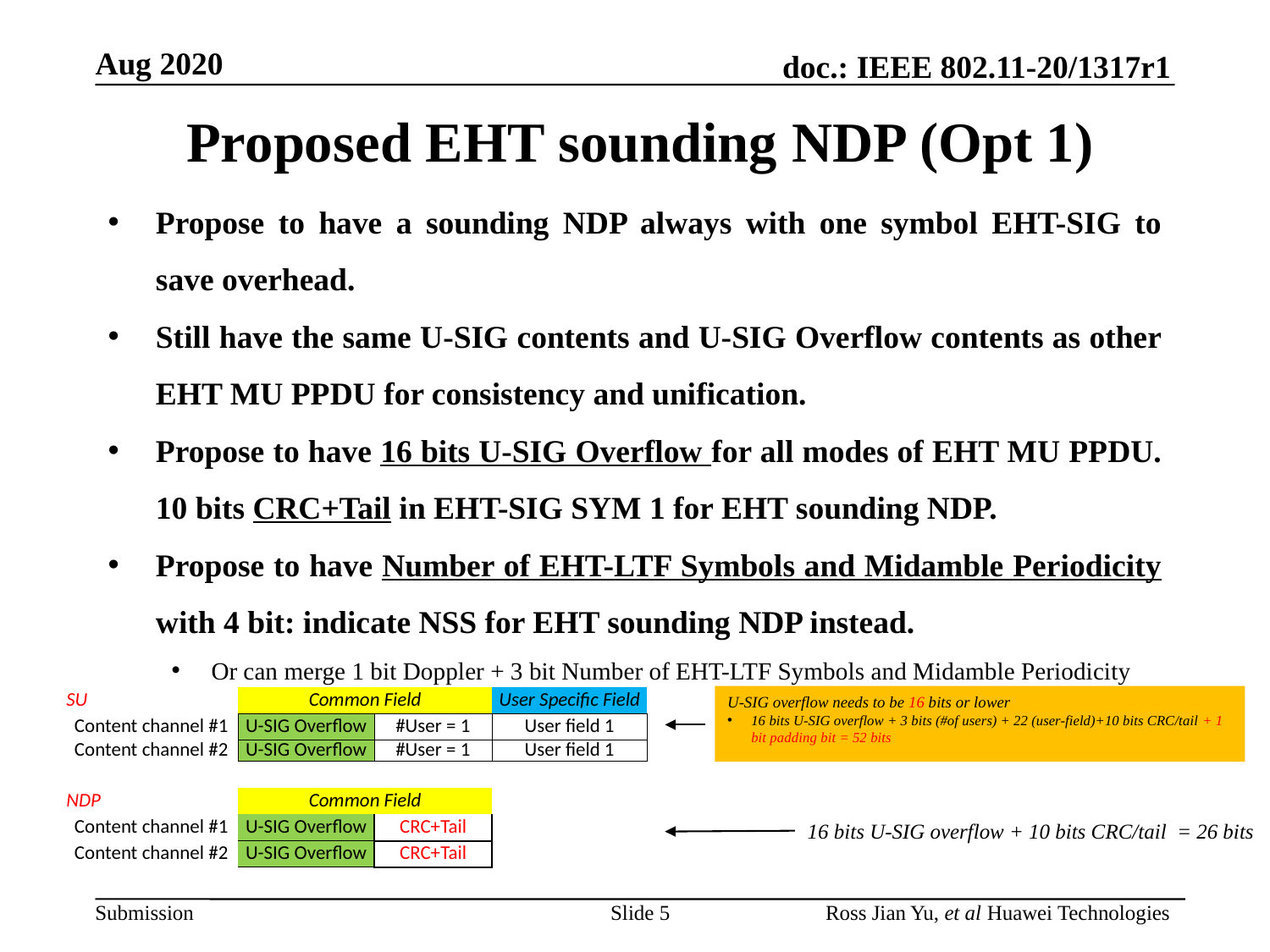

Proposed EHT sounding NDP (Opt 1)
Propose to have a sounding NDP always with one symbol EHT-SIG to save overhead.
Still have the same U-SIG contents and U-SIG Overflow contents as other EHT MU PPDU for consistency and unification.
Propose to have 16 bits U-SIG Overflow for all modes of EHT MU PPDU. 10 bits CRC+Tail in EHT-SIG SYM 1 for EHT sounding NDP.
Propose to have Number of EHT-LTF Symbols and Midamble Periodicity with 4 bit: indicate NSS for EHT sounding NDP instead.
Or can merge 1 bit Doppler + 3 bit Number of EHT-LTF Symbols and Midamble Periodicity

U-SIG overflow needs to be 16 bits or lower
16 bits U-SIG overflow + 3 bits (#of users) + 22 (user-field)+10 bits CRC/tail + 1 bit padding bit = 52 bits

| SU | Common Field |  | User Specific Field |  |  |  |
| --- | --- | --- | --- | --- | --- | --- |
| Content channel #1 | U-SIG Overflow | #User = 1 | User field 1 |  |  |  |
| Content channel #2 | U-SIG Overflow | #User = 1 | User field 1 |  |  |  |
|  |  |  |  |  |  |  |
| NDP | Common Field |  |  |  |  |  |
| Content channel #1 | U-SIG Overflow | CRC+Tail |  |  |  |  |
| Content channel #2 | U-SIG Overflow | CRC+Tail |  |  |  |  |
|  |  |  |  |  |  |  |
|  |  |  |  |  |  |  |
|  |  |  |  |  |  |  |
16 bits U-SIG overflow + 10 bits CRC/tail  = 26 bits
Slide 5